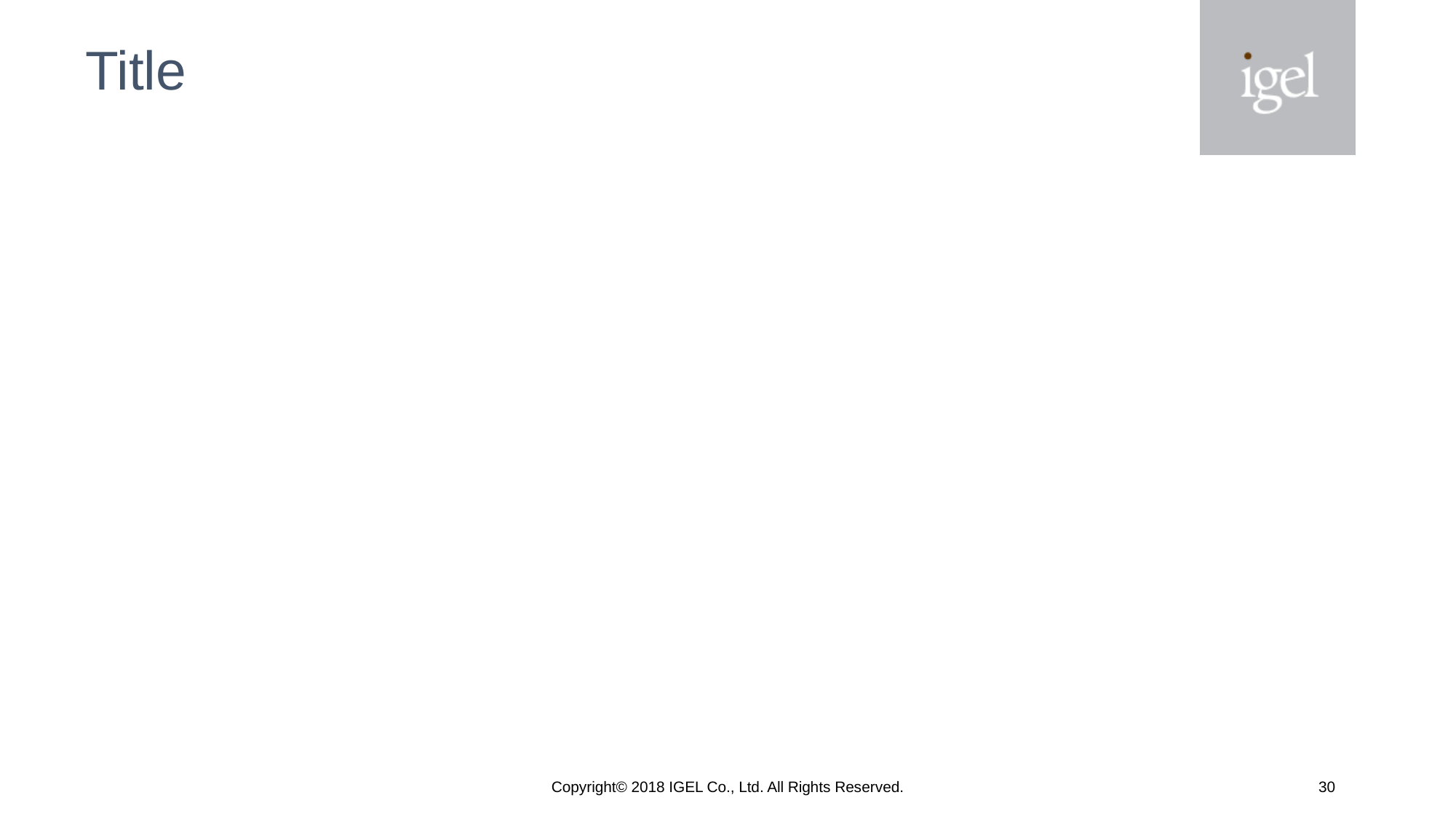

# Title

Copyright© 2018 IGEL Co., Ltd. All Rights Reserved.
30